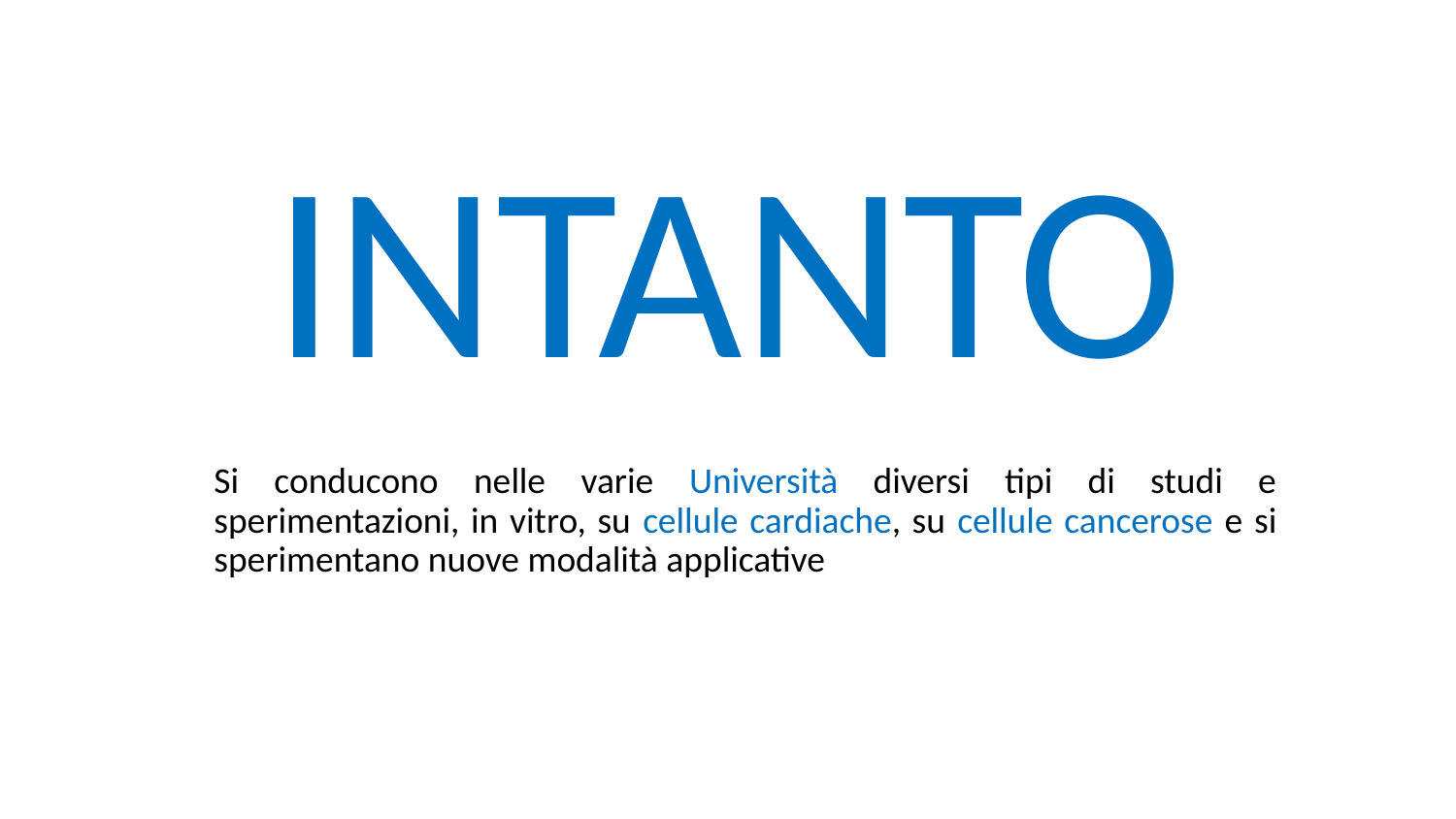

# INTANTO

Si conducono nelle varie Università diversi tipi di studi e sperimentazioni, in vitro, su cellule cardiache, su cellule cancerose e si sperimentano nuove modalità applicative